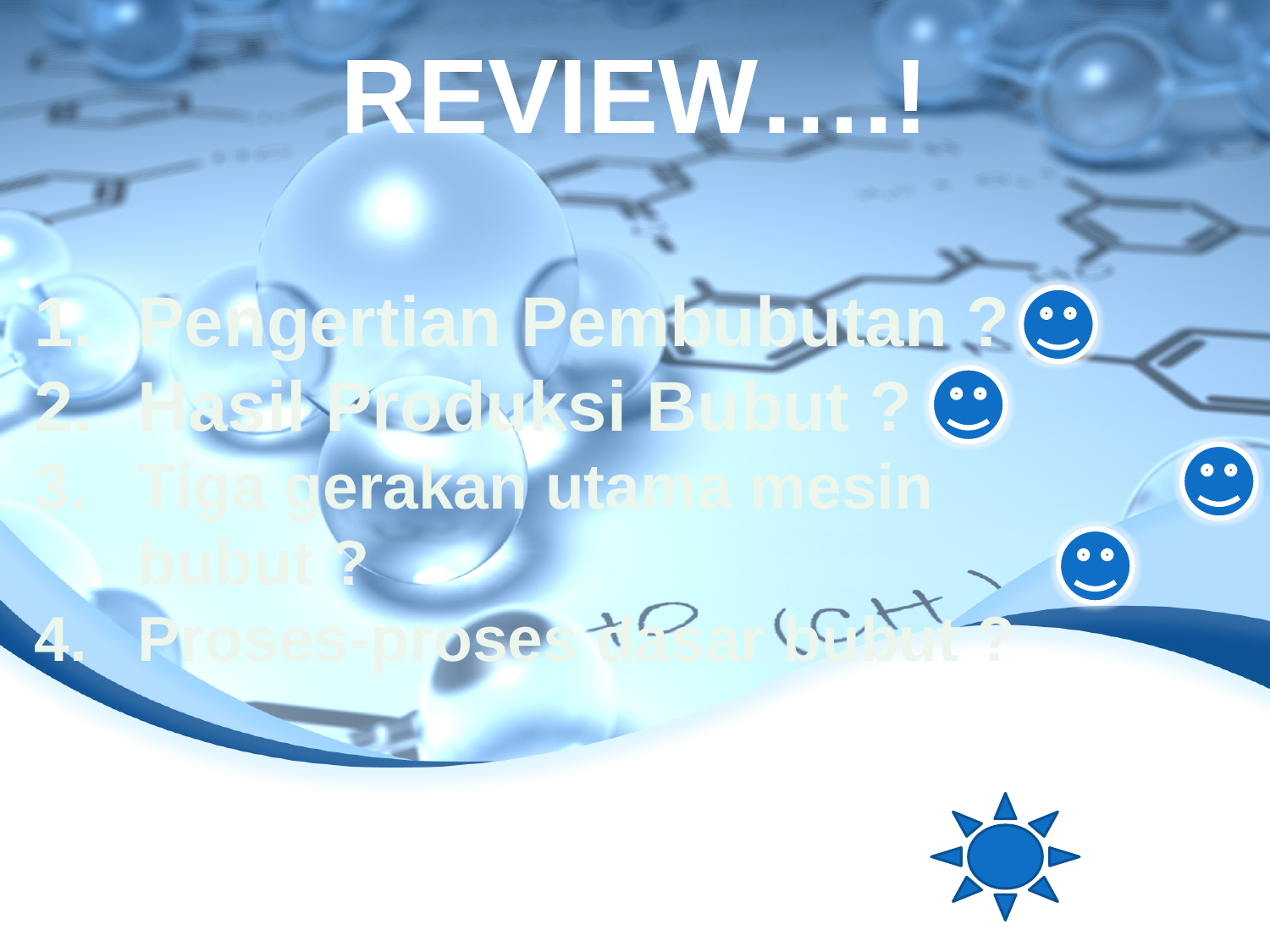

# Review….!
Pengertian Pembubutan ?
Hasil Produksi Bubut ?
Tiga gerakan utama mesin bubut ?
Proses-proses dasar bubut ?